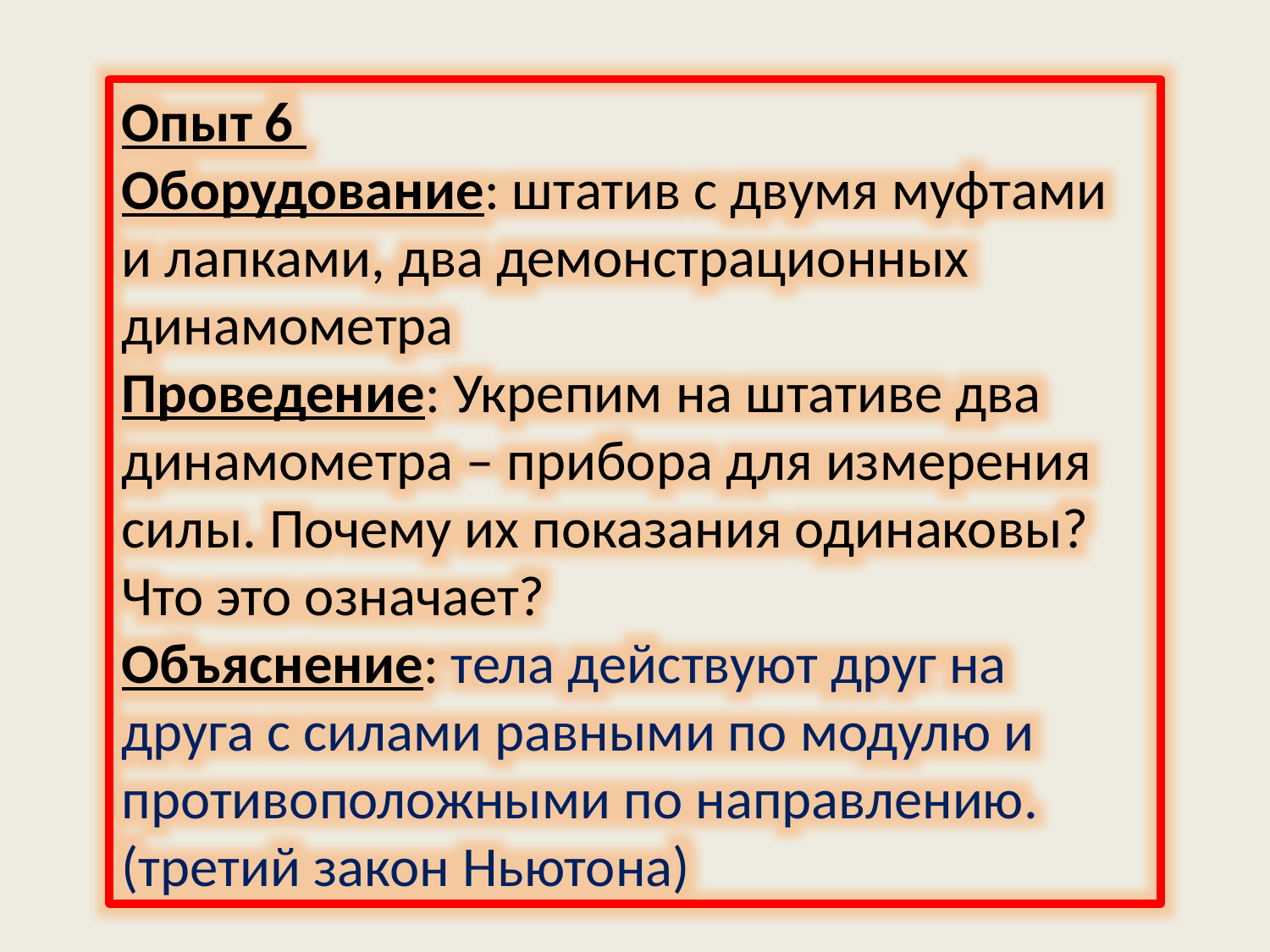

Опыт 6
Оборудование: штатив с двумя муфтами и лапками, два демонстрационных динамометра
Проведение: Укрепим на штативе два динамометра – прибора для измерения силы. Почему их показания одинаковы? Что это означает?
Объяснение: тела действуют друг на друга с силами равными по модулю и противоположными по направлению. (третий закон Ньютона)